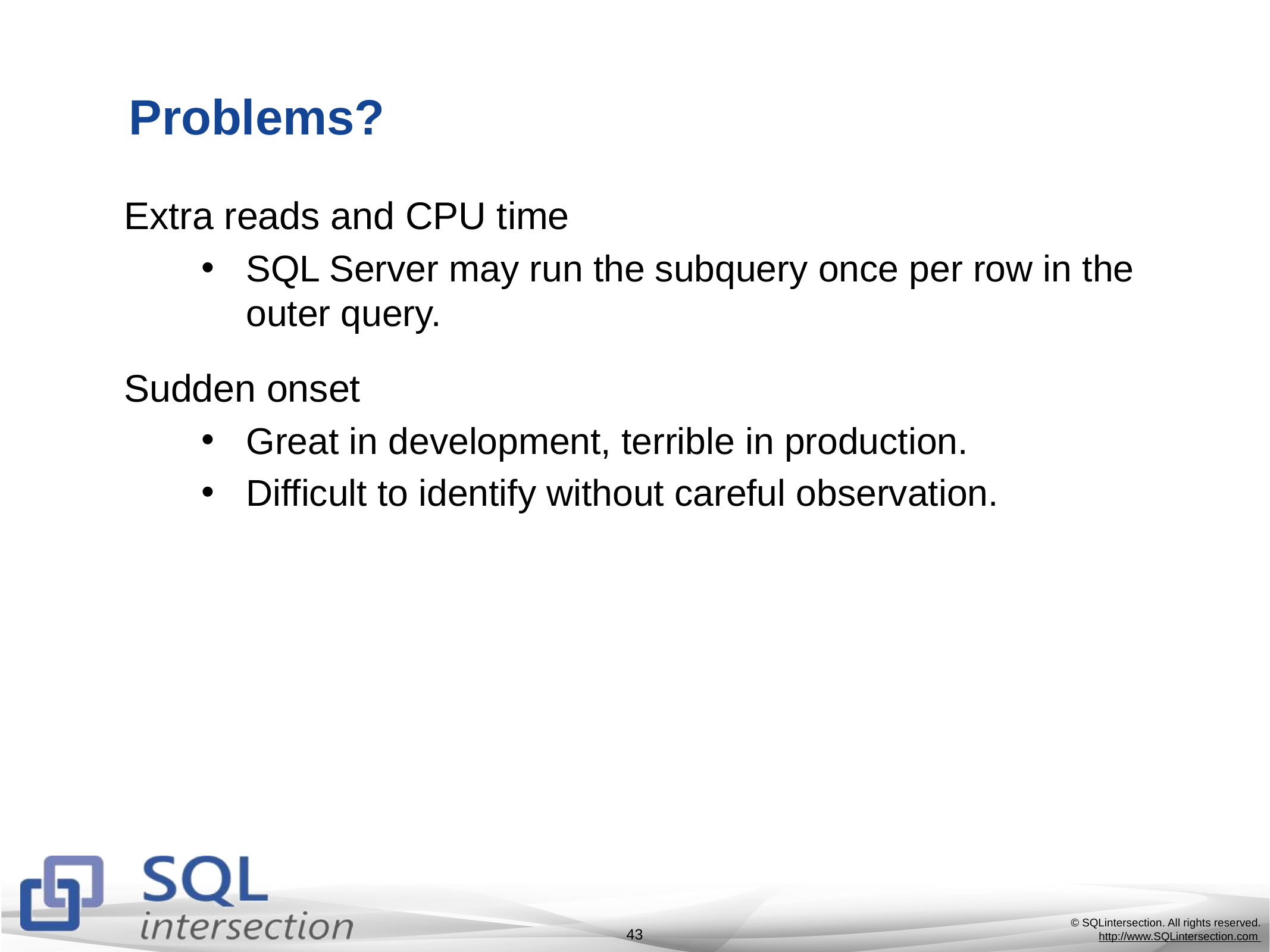

# Problems?
Extra reads and CPU time
SQL Server may run the subquery once per row in the outer query.
Sudden onset
Great in development, terrible in production.
Difficult to identify without careful observation.